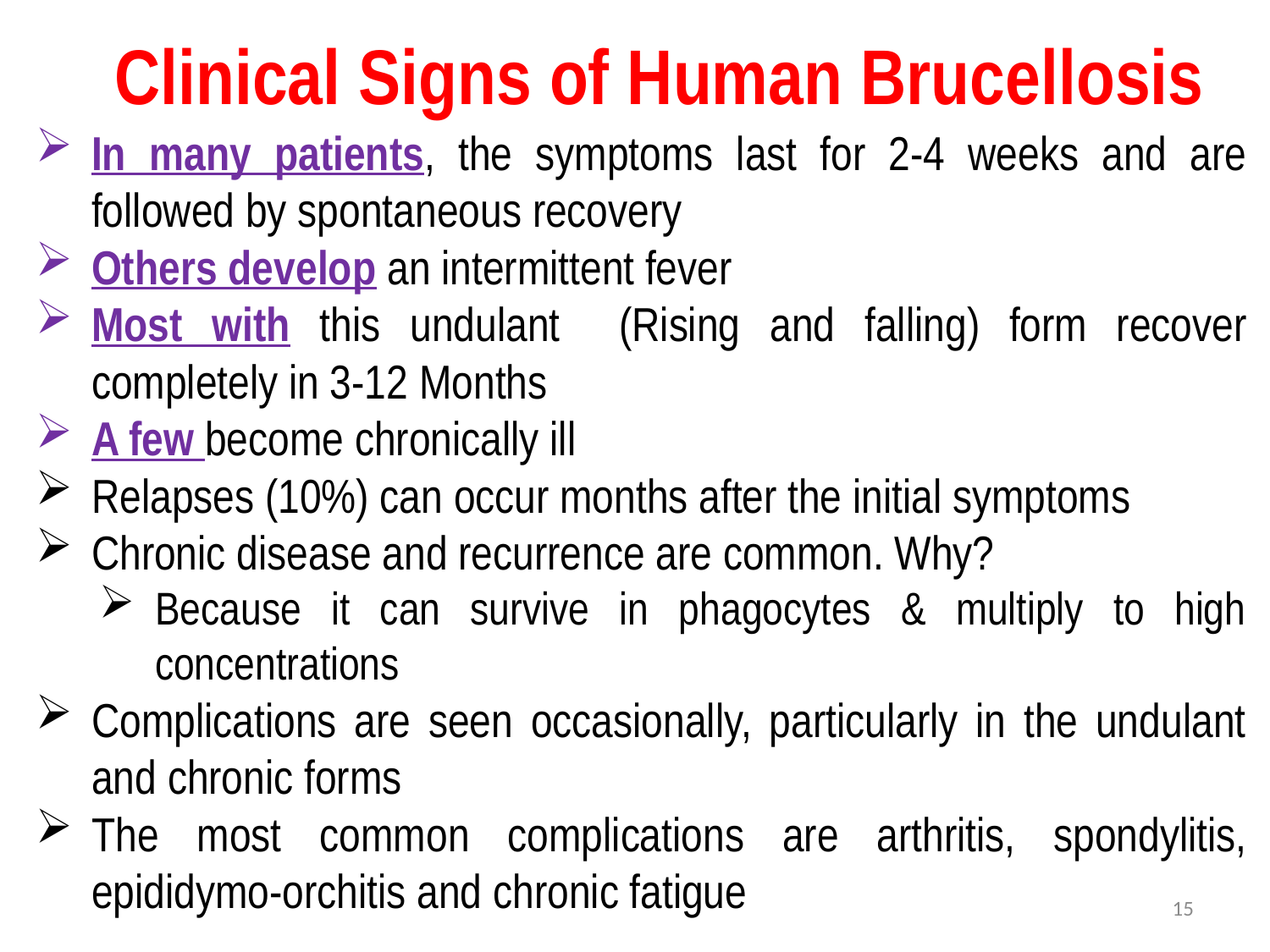

Clinical Signs of Human Brucellosis
In many patients, the symptoms last for 2-4 weeks and are followed by spontaneous recovery
Others develop an intermittent fever
Most with this undulant  (Rising and falling) form recover completely in 3-12 Months
A few become chronically ill
Relapses (10%) can occur months after the initial symptoms
Chronic disease and recurrence are common. Why?
Because it can survive in phagocytes & multiply to high concentrations
Complications are seen occasionally, particularly in the undulant and chronic forms
The most common complications are arthritis, spondylitis, epididymo-orchitis and chronic fatigue

15